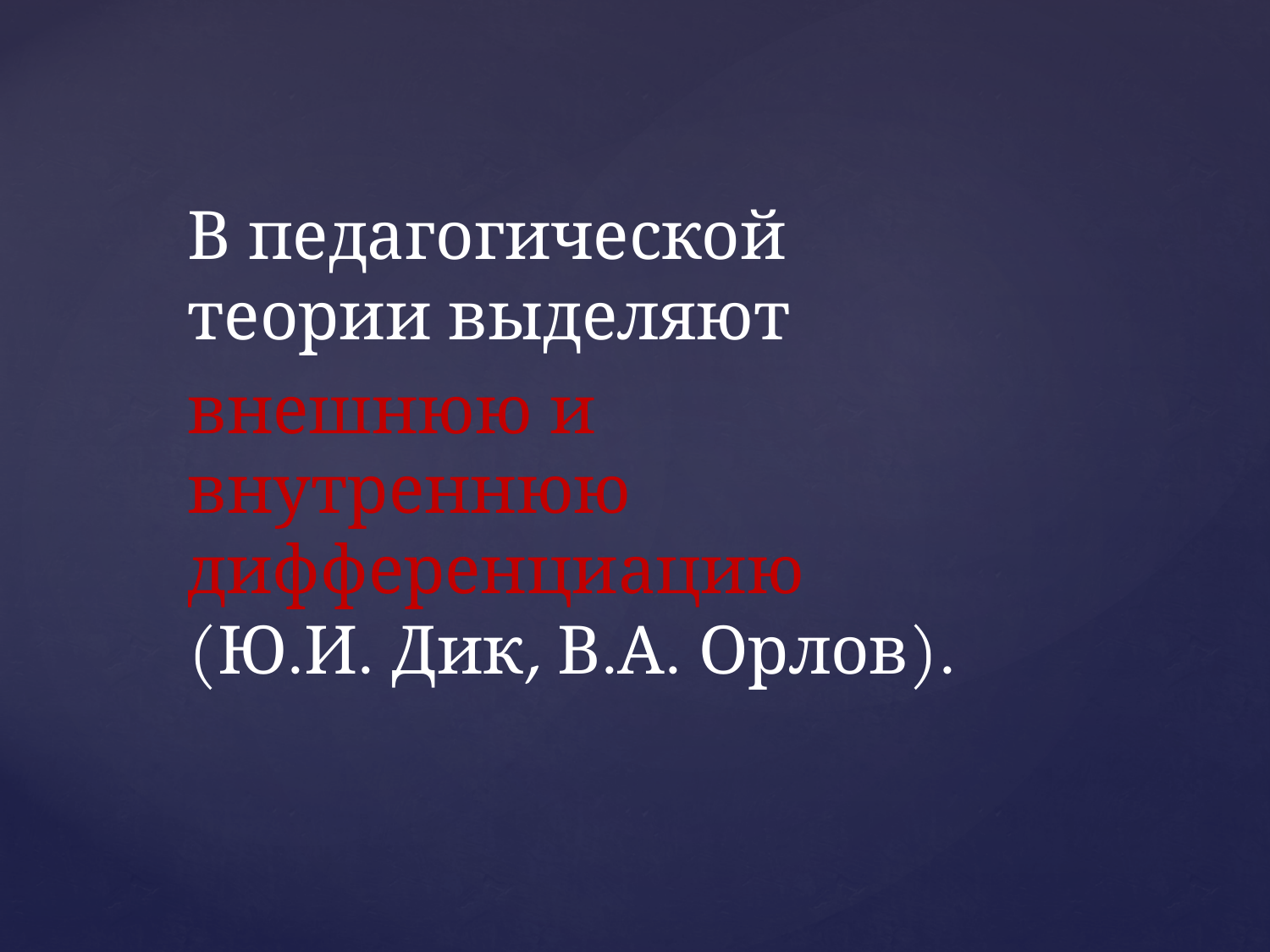

В педагогической теории выделяют
внешнюю и внутреннюю дифференциацию
(Ю.И. Дик, В.А. Орлов).